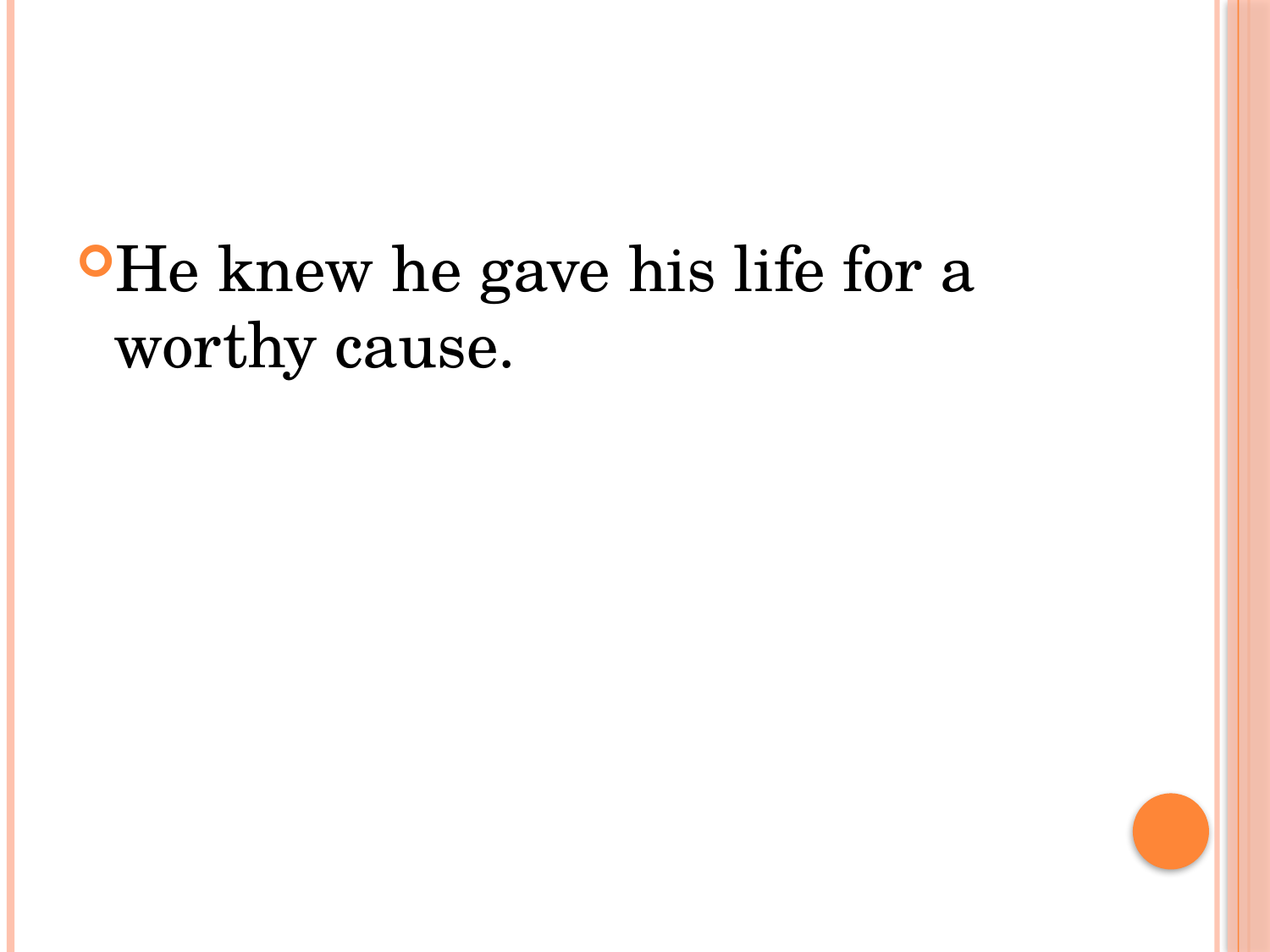

#
He knew he gave his life for a worthy cause.